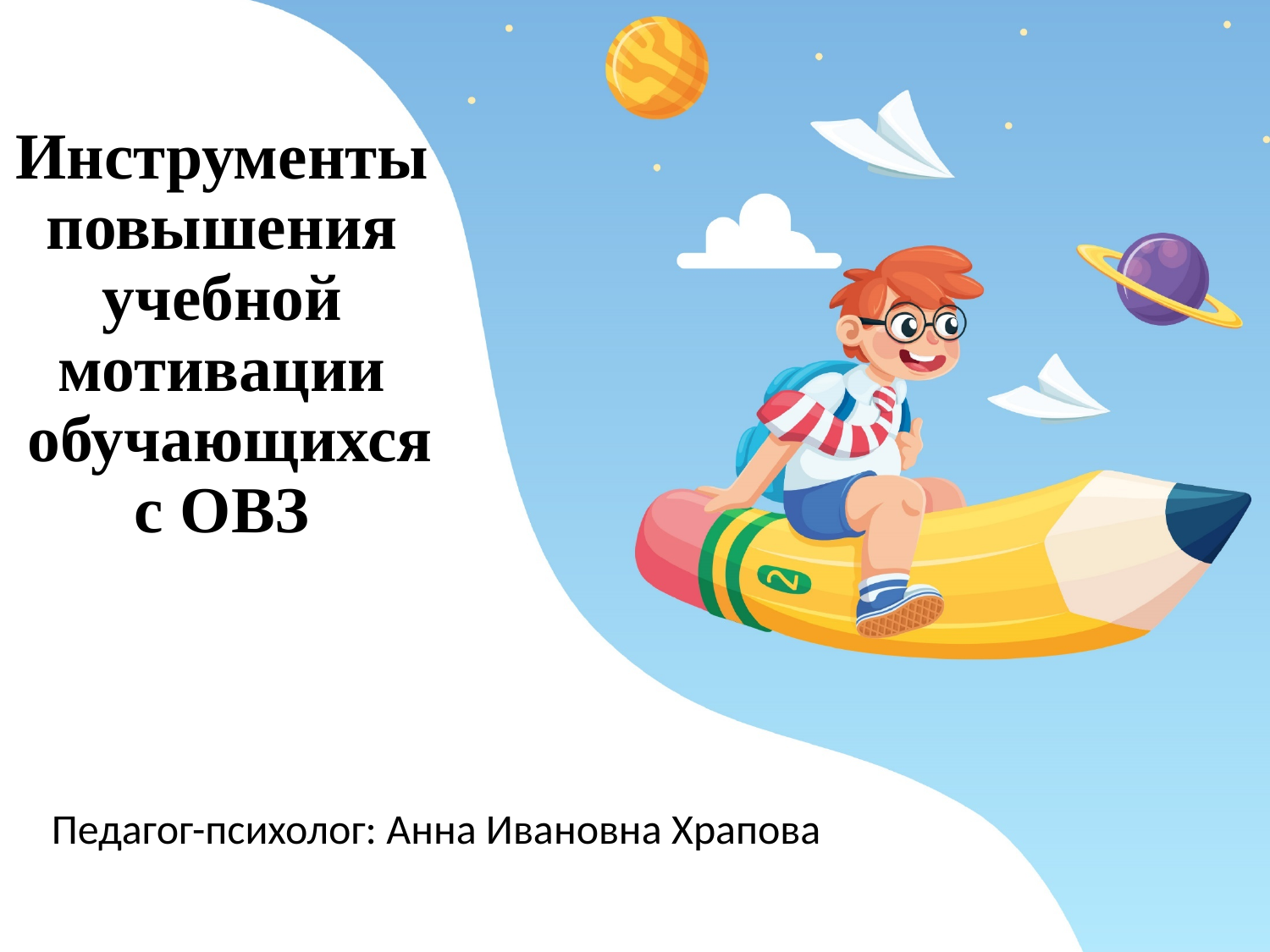

# Инструменты повышения учебной мотивации обучающихся с ОВЗ
Педагог-психолог: Анна Ивановна Храпова